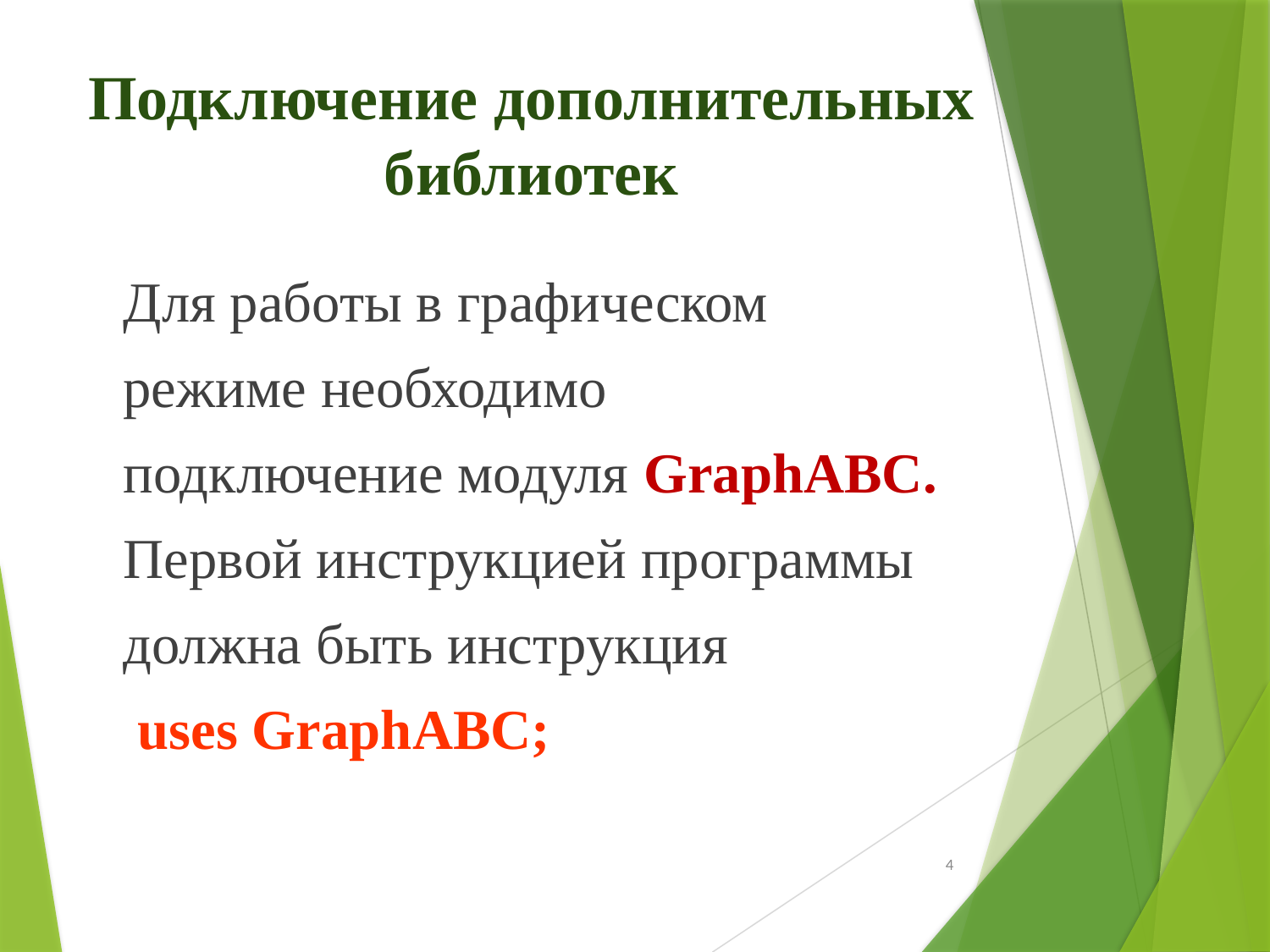

# Подключение дополнительных библиотек
Для работы в графическом
режиме необходимо
подключение модуля GraphABC.
Первой инструкцией программы
должна быть инструкция
 uses GraphABC;
4